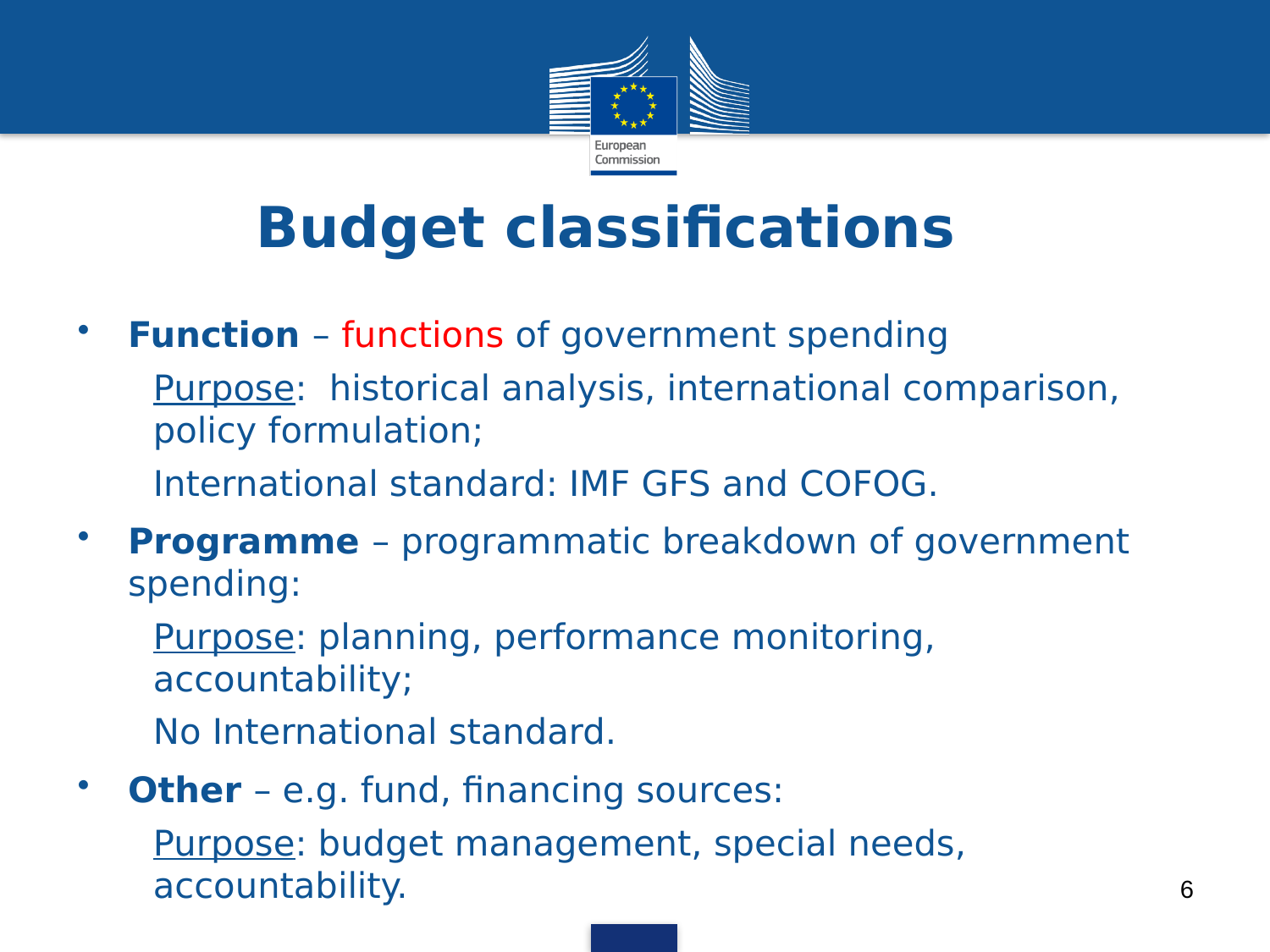

# Budget classifications
Function – functions of government spending
Purpose:  historical analysis, international comparison,  policy formulation;
International standard: IMF GFS and COFOG.
Programme – programmatic breakdown of government spending:
Purpose: planning, performance monitoring, accountability;
No International standard.
Other – e.g. fund, financing sources:
Purpose: budget management, special needs, accountability.

6